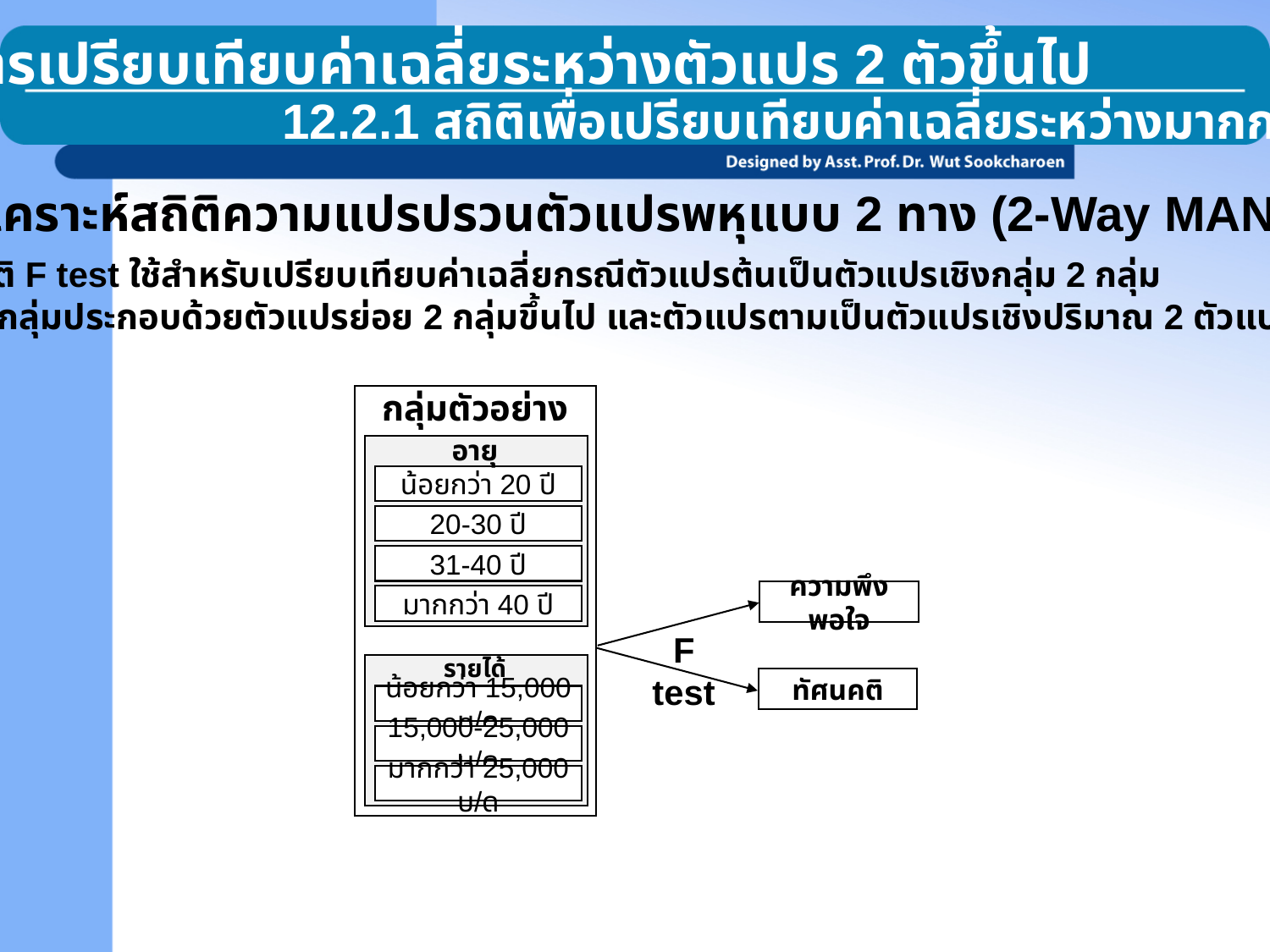

12.2 การเปรียบเทียบค่าเฉลี่ยระหว่างตัวแปร 2 ตัวขึ้นไป
12.2.1 สถิติเพื่อเปรียบเทียบค่าเฉลี่ยระหว่างมากกว่า 2 ตัว
การวิเคราะห์สถิติความแปรปรวนตัวแปรพหุแบบ 2 ทาง (2-Way MANOVA)
ใช้สถิติ F test ใช้สำหรับเปรียบเทียบค่าเฉลี่ยกรณีตัวแปรต้นเป็นตัวแปรเชิงกลุ่ม 2 กลุ่ม
แต่ละกลุ่มประกอบด้วยตัวแปรย่อย 2 กลุ่มขึ้นไป และตัวแปรตามเป็นตัวแปรเชิงปริมาณ 2 ตัวแปร
กลุ่มตัวอย่าง
อายุ

น้อยกว่า 20 ปี
20-30 ปี
31-40 ปี
ความพึงพอใจ
มากกว่า 40 ปี
F test
รายได้

ทัศนคติ
น้อยกว่า 15,000 บ/ด
15,000-25,000 บ/ด
มากกว่า 25,000 บ/ด